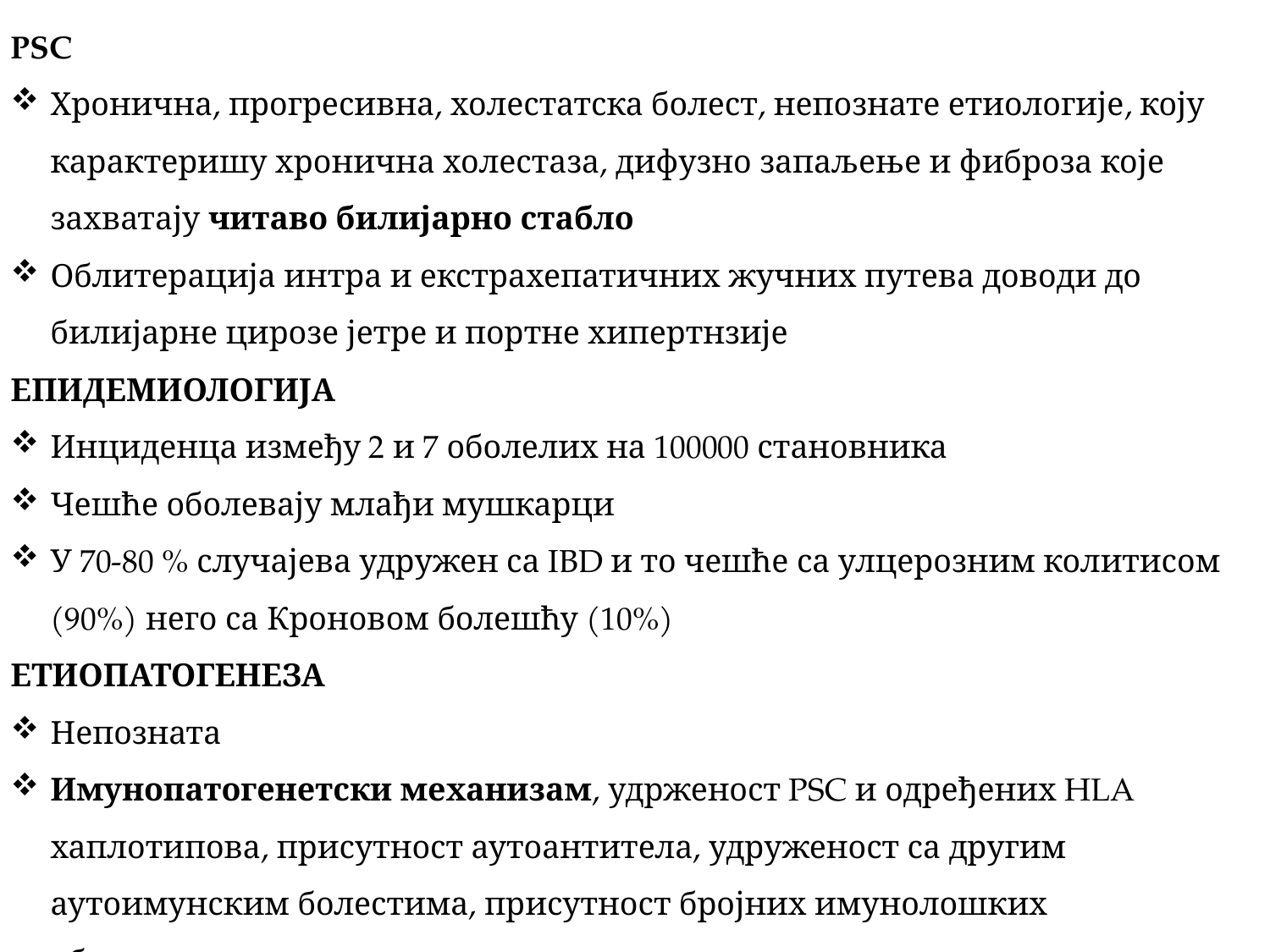

PSC
Хронична, прогресивна, холестатска болест, непознате етиологије, коју карактеришу хронична холестаза, дифузно запаљење и фиброза које захватају читаво билијарно стабло
Облитерација интра и екстрахепатичних жучних путева доводи до билијарне цирозе јетре и портне хипертнзије
ЕПИДЕМИОЛОГИЈА
Инциденца између 2 и 7 оболелих на 100000 становника
Чешће оболевају млађи мушкарци
У 70-80 % случајева удружен са IBD и то чешће са улцерозним колитисом (90%) него са Кроновом болешћу (10%)
ЕТИОПАТОГЕНЕЗА
Непозната
Имунопатогенетски механизам, удрженост PSC и одређених HLA хаплотипова, присутност аутоантитела, удруженост са другим аутоимунским болестима, присутност бројних имунолошких абнормалности